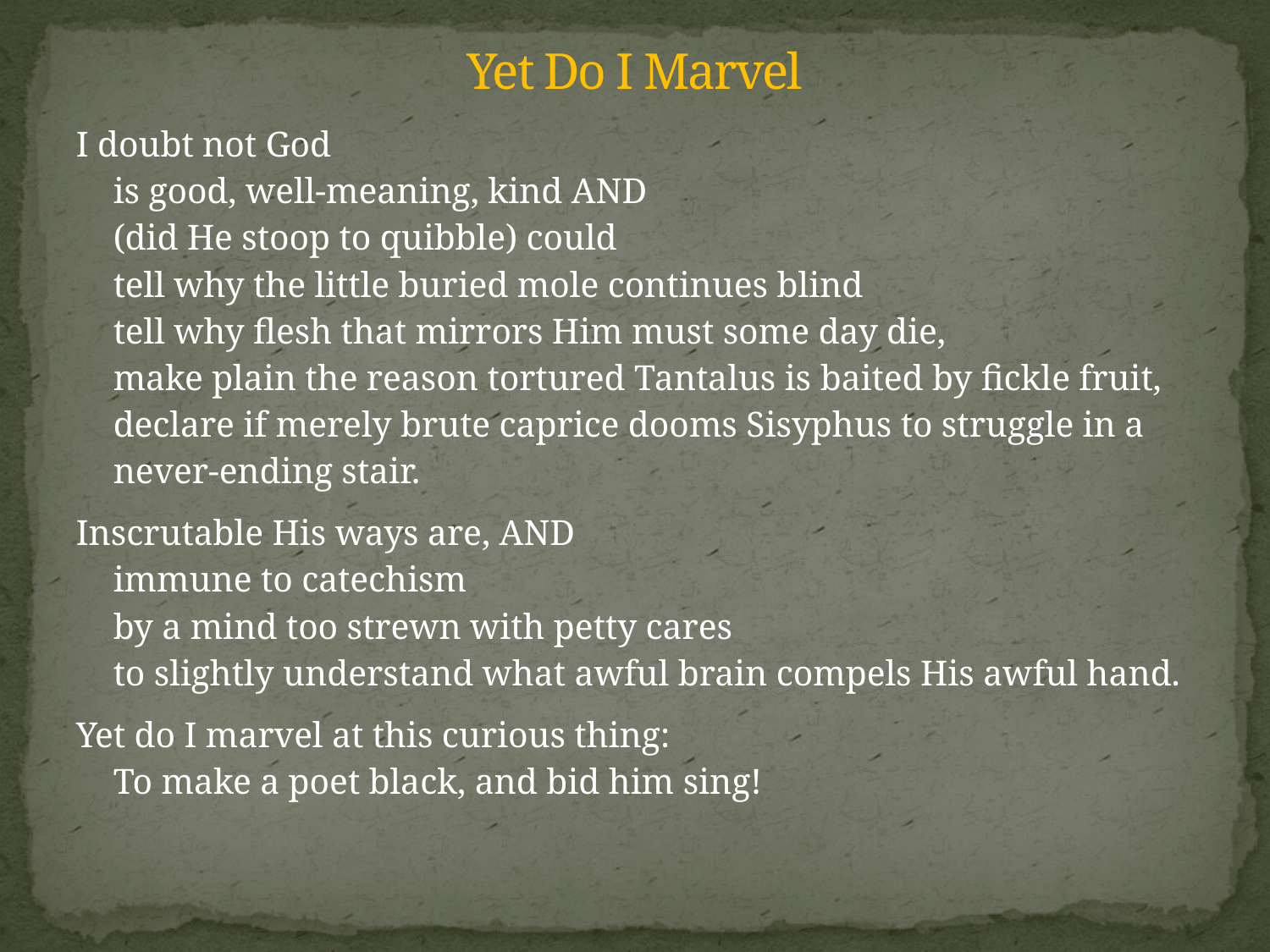

# Yet Do I Marvel
I doubt not God
	is good, well-meaning, kind AND
	(did He stoop to quibble) could
		tell why the little buried mole continues blind
		tell why flesh that mirrors Him must some day die,
		make plain the reason tortured Tantalus is baited by fickle fruit,
	declare if merely brute caprice dooms Sisyphus to struggle in a
		never-ending stair.
Inscrutable His ways are, AND
	immune to catechism
		by a mind too strewn with petty cares
		to slightly understand what awful brain compels His awful hand.
Yet do I marvel at this curious thing:
	To make a poet black, and bid him sing!